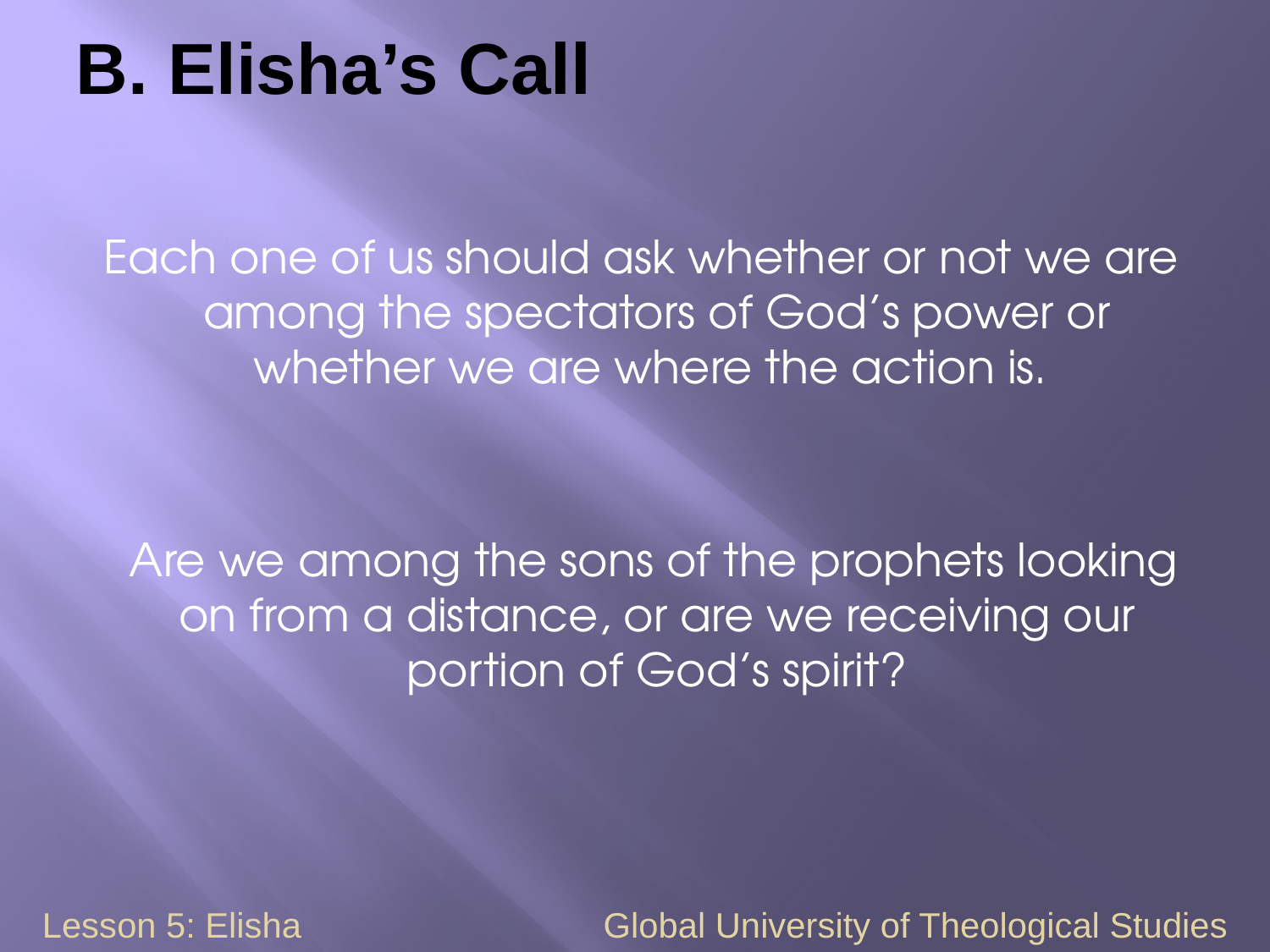

# B. Elisha’s Call
  Each one of us should ask whether or not we are among the spectators of God’s power or whether we are where the action is.

    Are we among the sons of the prophets looking on from a distance, or are we receiving our portion of God’s spirit?
Lesson 5: Elisha                               Global University of Theological Studies